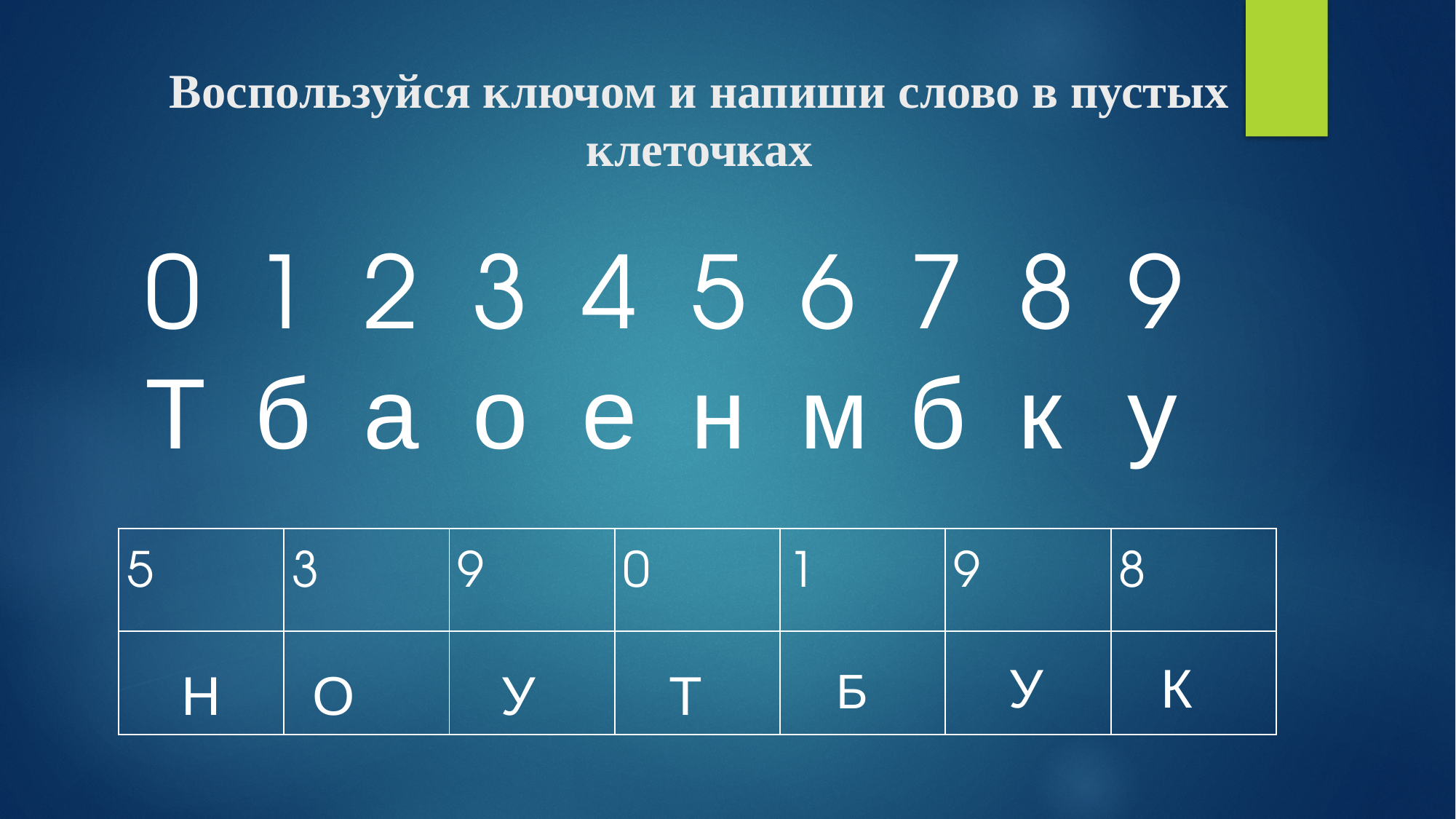

# Воспользуйся ключом и напиши слово в пустых клеточках
0	1	2	3	4	5	6	7	8	9
Т 	б	а	о	е	н	м	б	к  	у
| 5 | 3 | 9 | 0 | 1 | 9 | 8 |
| --- | --- | --- | --- | --- | --- | --- |
|  |  |  |  |  |  |  |
К
У
Т
Б
У
Н
О